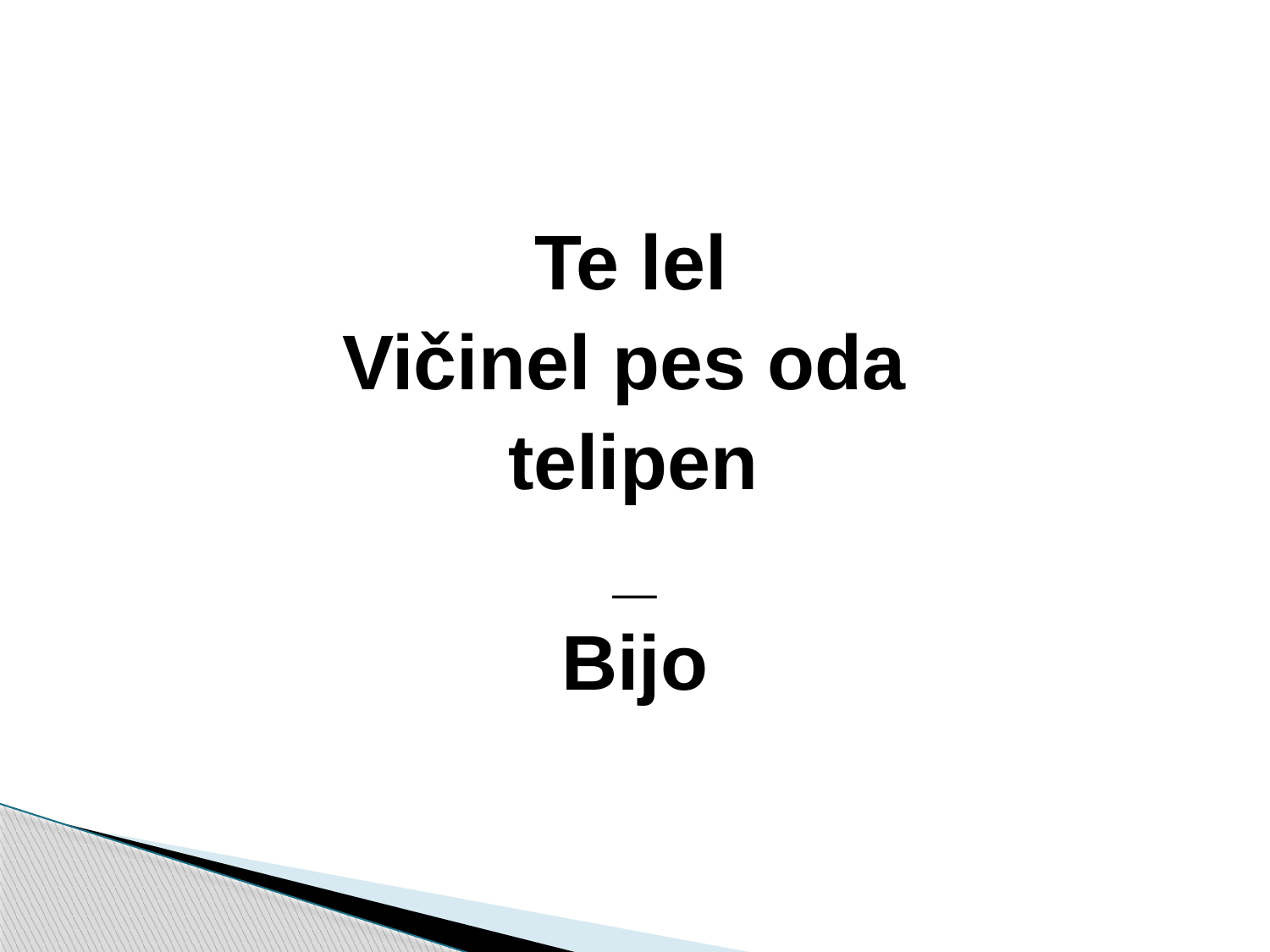

#
 Te lel
Vičinel pes oda
telipen
_
Bijo